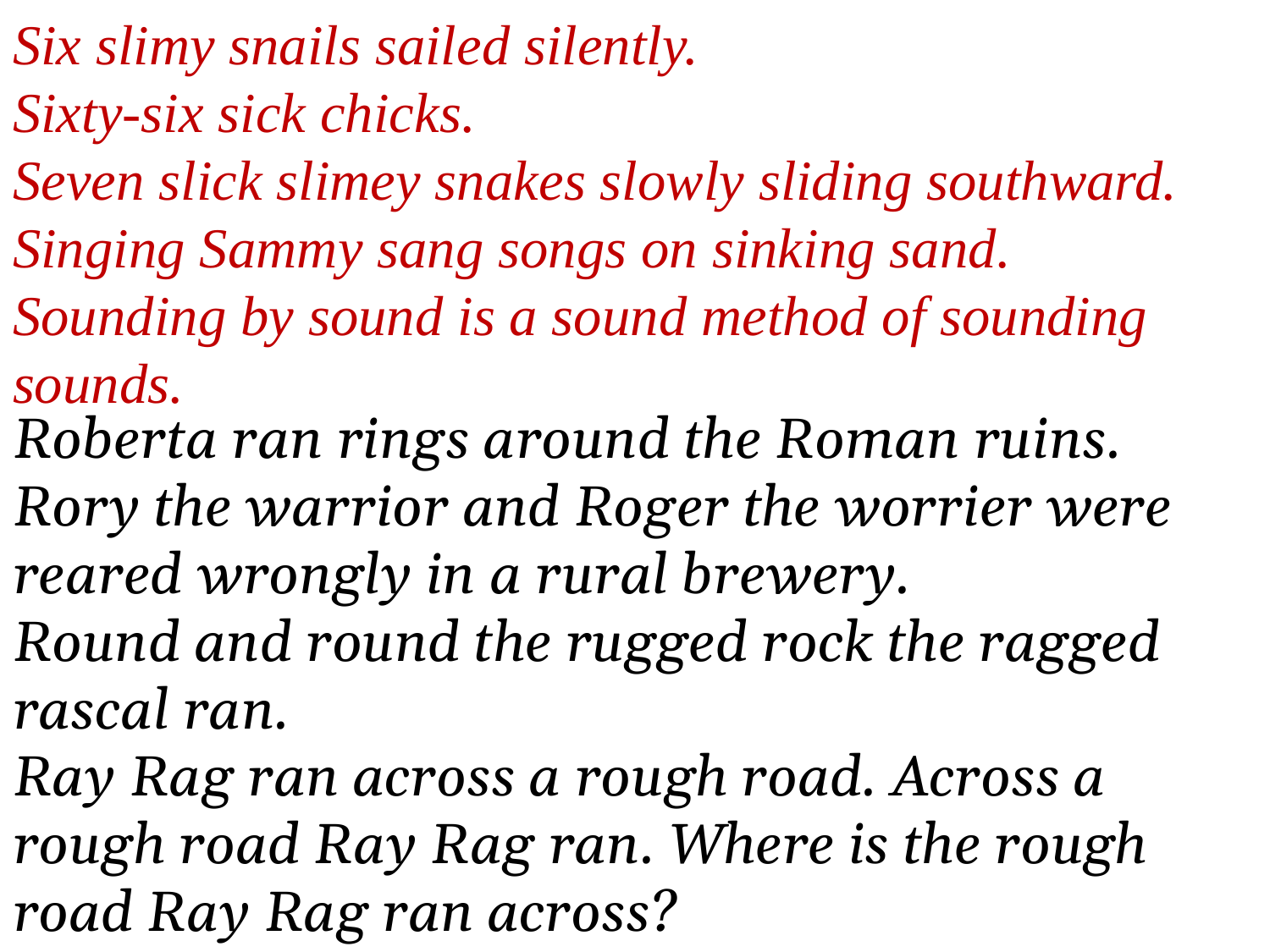

Six slimy snails sailed silently.
Sixty-six sick chicks.
Seven slick slimey snakes slowly sliding southward.
Singing Sammy sang songs on sinking sand.
Sounding by sound is a sound method of sounding sounds.
Roberta ran rings around the Roman ruins.
Rory the warrior and Roger the worrier were reared wrongly in a rural brewery.
Round and round the rugged rock the ragged rascal ran.
Ray Rag ran across a rough road. Across a rough road Ray Rag ran. Where is the rough road Ray Rag ran across?